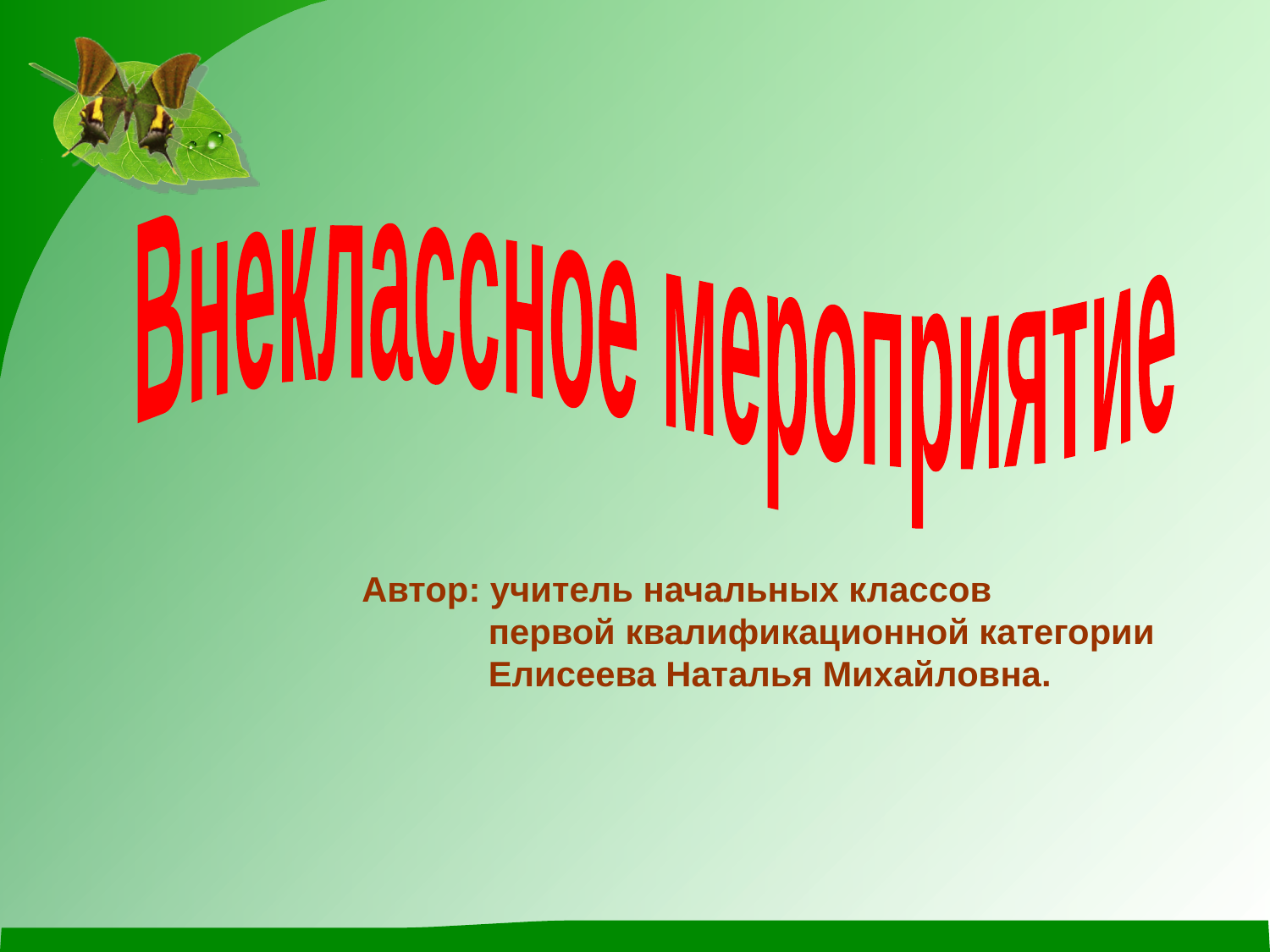

Внеклассное мероприятие
Автор: учитель начальных классов
             первой квалификационной категории
             Елисеева Наталья Михайловна.